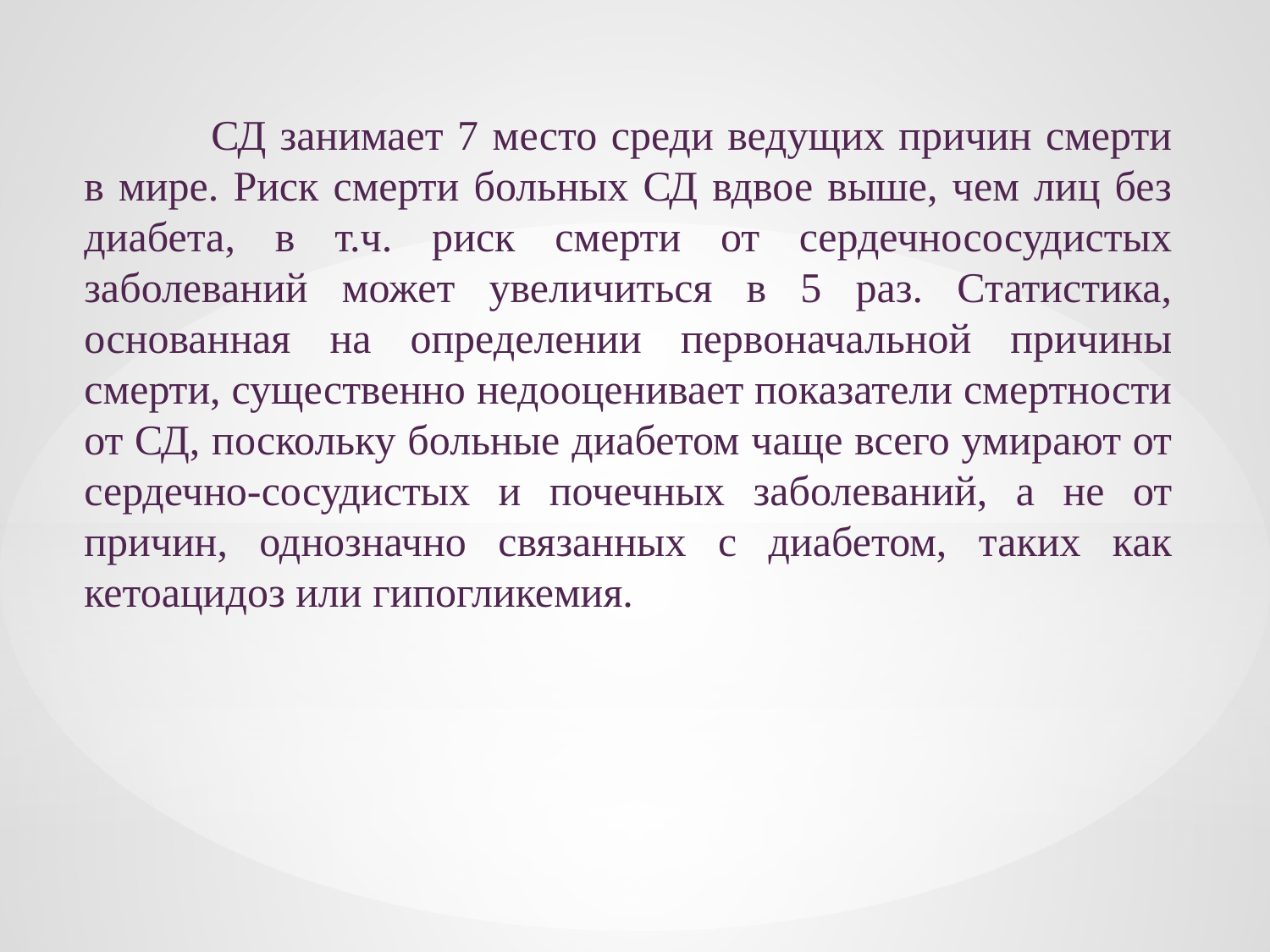

СД занимает 7 место среди ведущих причин смерти в мире. Риск смерти больных СД вдвое выше, чем лиц без диабета, в т.ч. риск смерти от сердечнососудистых заболеваний может увеличиться в 5 раз. Статистика, основанная на определении первоначальной причины смерти, существенно недооценивает показатели смертности от СД, поскольку больные диабетом чаще всего умирают от сердечно-сосудистых и почечных заболеваний, а не от причин, однозначно связанных с диабетом, таких как кетоацидоз или гипогликемия.